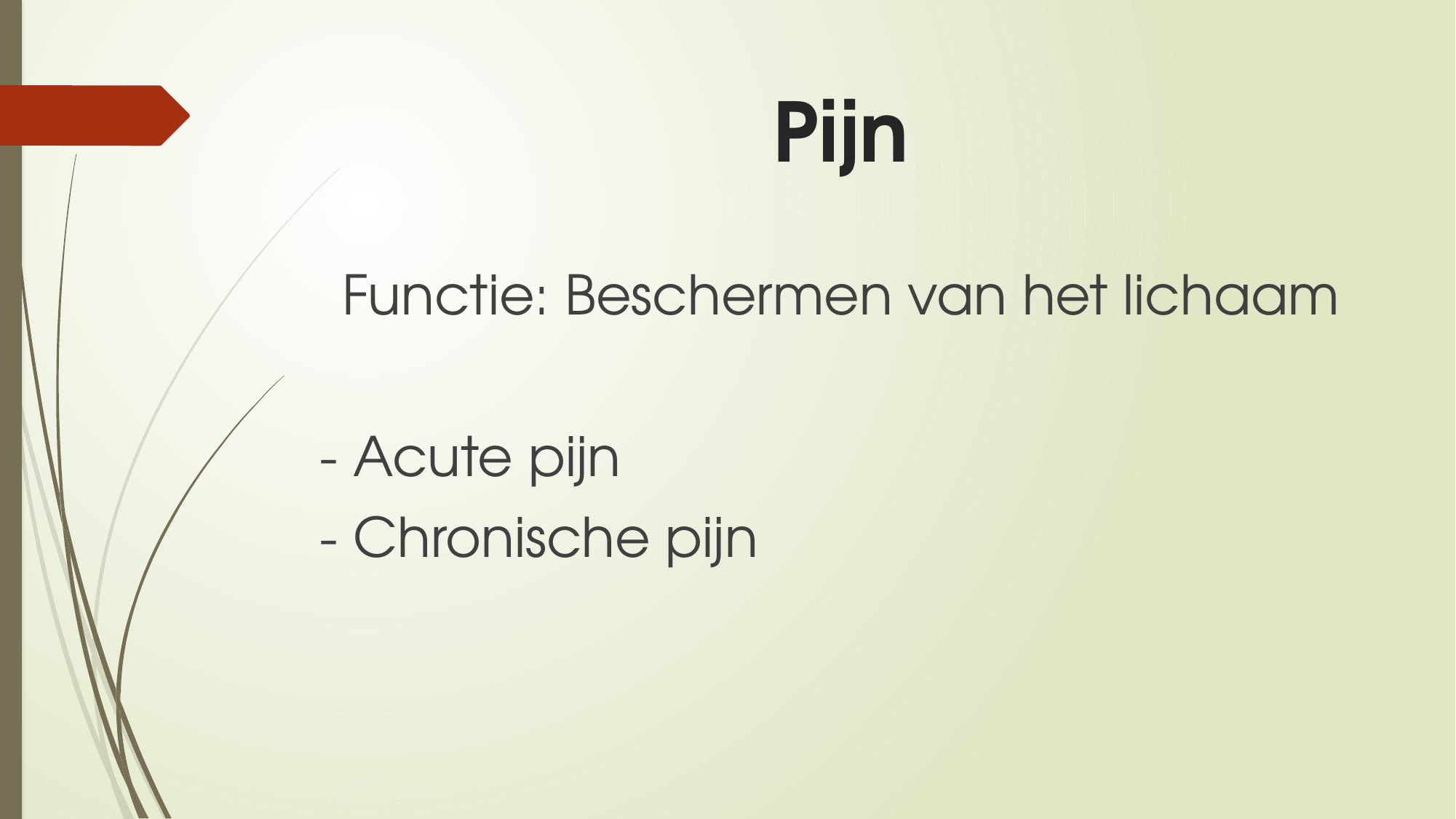

# Pijn
Functie: Beschermen van het lichaam

- Acute pijn
- Chronische pijn